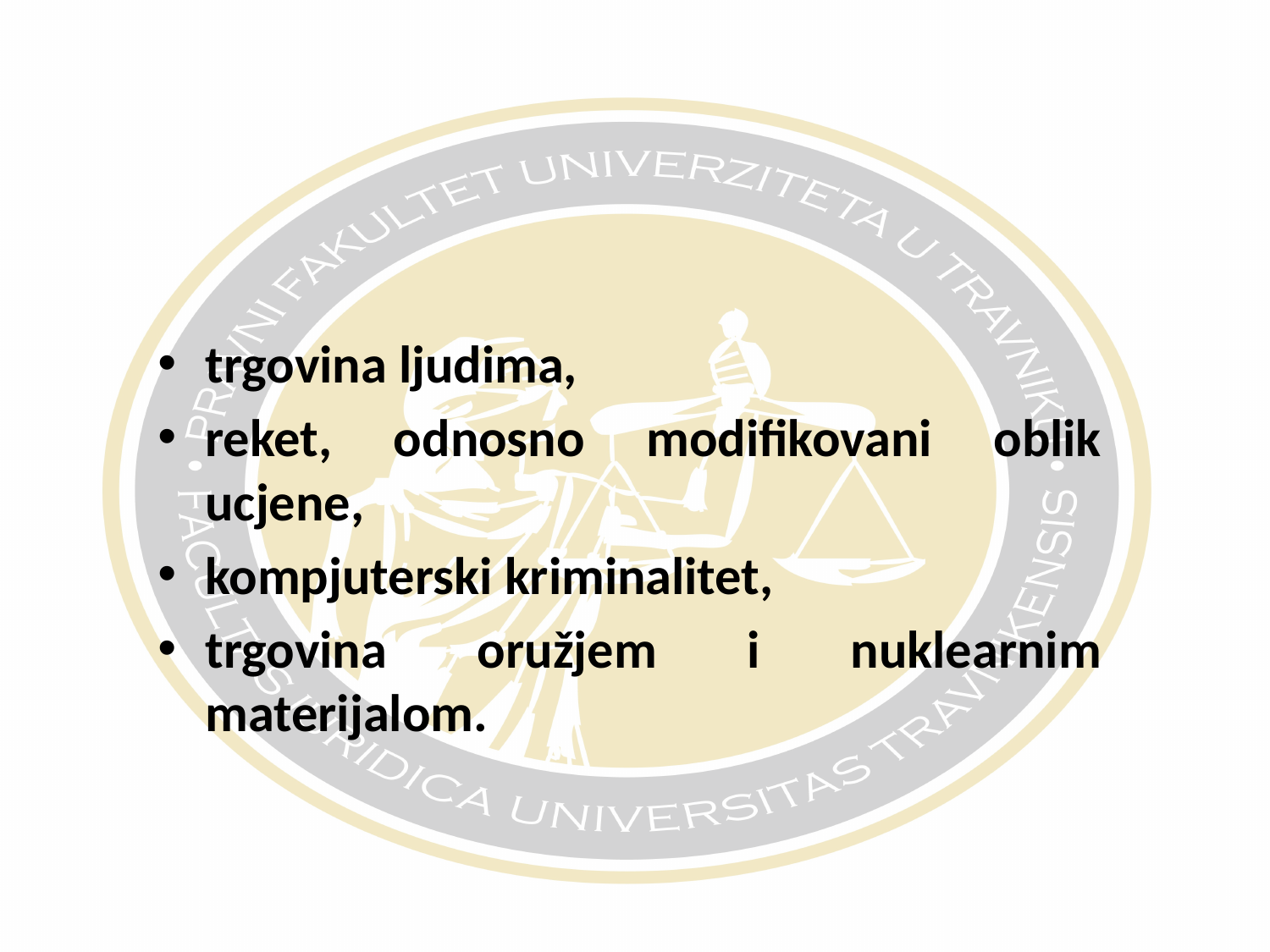

#
trgovina ljudima,
reket, odnosno modifikovani oblik ucjene,
kompjuterski kriminalitet,
trgovina oružjem i nuklearnim materijalom.